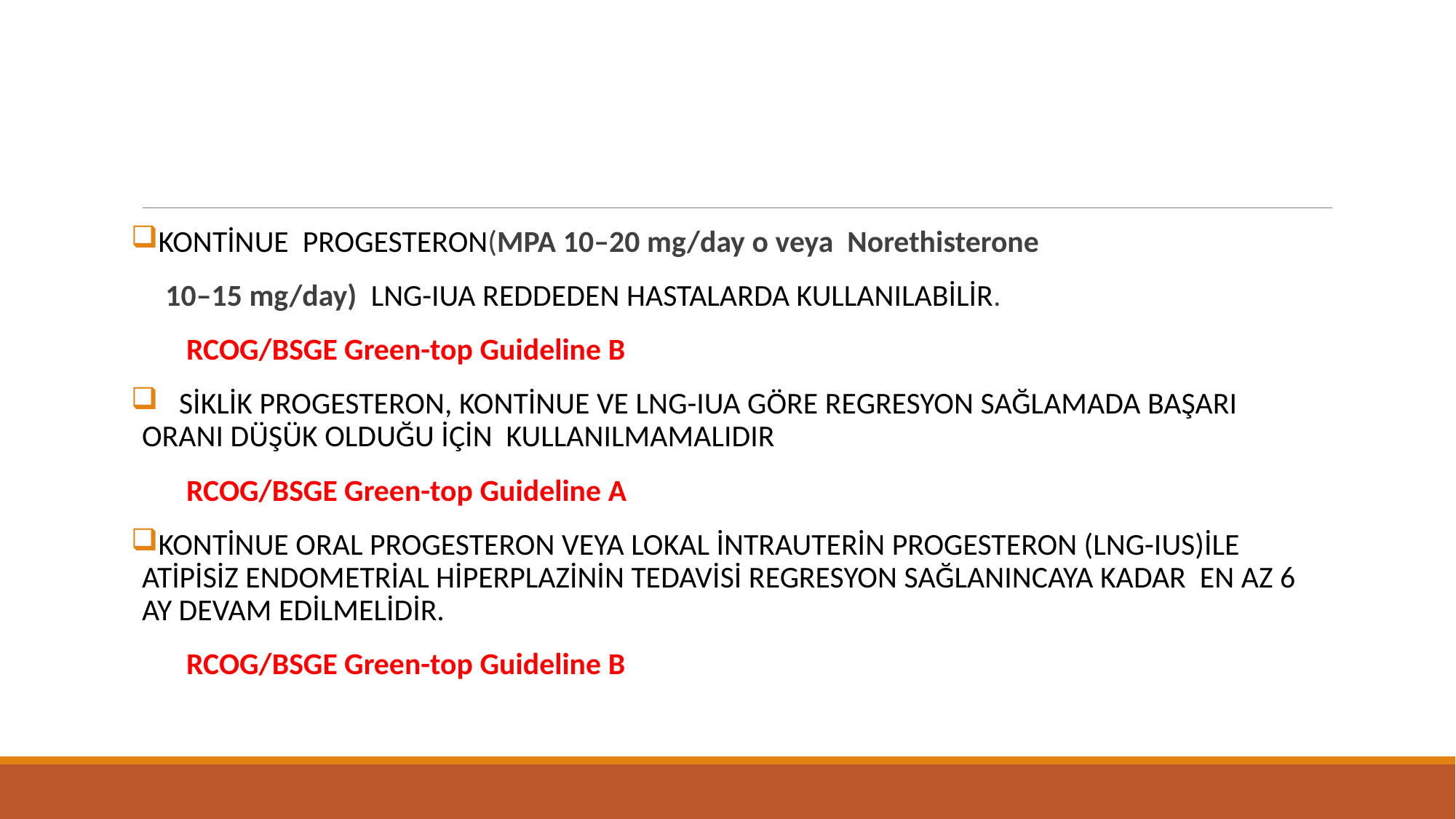

#
KONTİNUE  PROGESTERON(MPA 10–20 mg/day o veya  Norethisterone
     10–15 mg/day)  LNG-IUA REDDEDEN HASTALARDA KULLANILABİLİR.
        RCOG/BSGE Green-top Guideline B
   SİKLİK PROGESTERON, KONTİNUE VE LNG-IUA GÖRE REGRESYON SAĞLAMADA BAŞARI  ORANI DÜŞÜK OLDUĞU İÇİN  KULLANILMAMALIDIR
        RCOG/BSGE Green-top Guideline A
KONTİNUE ORAL PROGESTERON VEYA LOKAL İNTRAUTERİN PROGESTERON (LNG-IUS)İLE ATİPİSİZ ENDOMETRİAL HİPERPLAZİNİN TEDAVİSİ REGRESYON SAĞLANINCAYA KADAR  EN AZ 6 AY DEVAM EDİLMELİDİR.
        RCOG/BSGE Green-top Guideline B